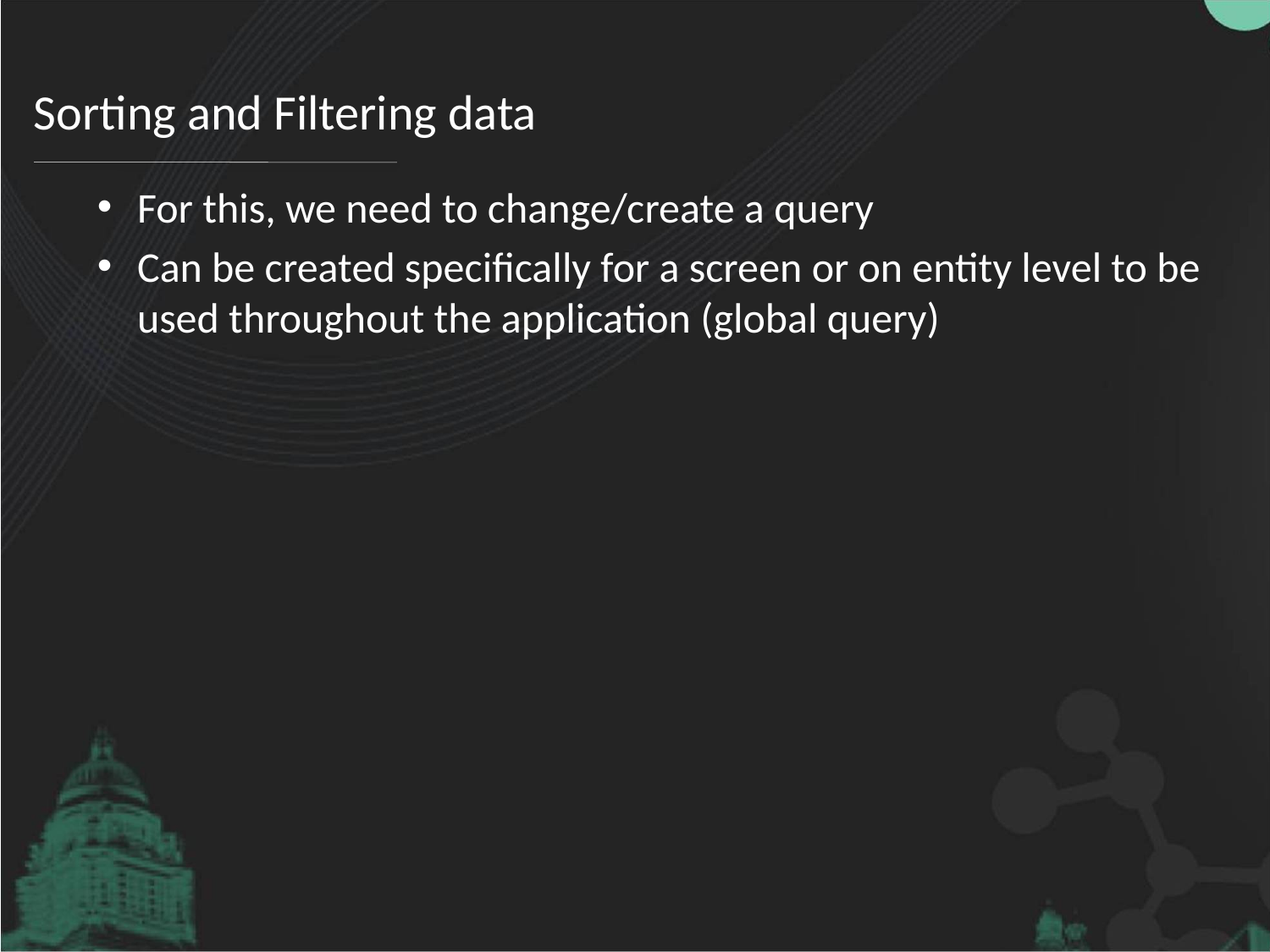

# Sorting and Filtering data
For this, we need to change/create a query
Can be created specifically for a screen or on entity level to be used throughout the application (global query)